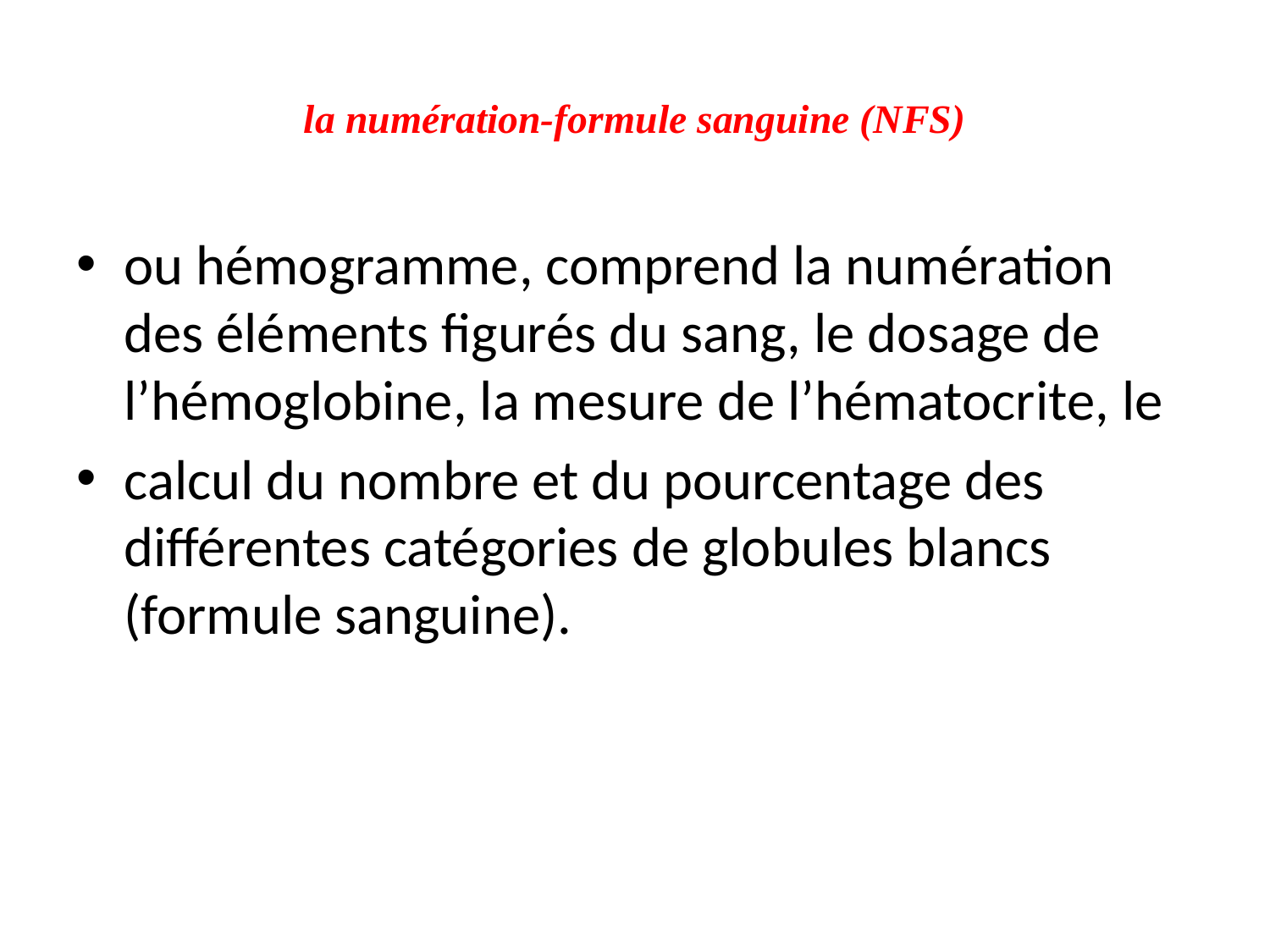

# la numération-formule sanguine (NFS)
ou hémogramme, comprend la numération des éléments figurés du sang, le dosage de l’hémoglobine, la mesure de l’hématocrite, le
calcul du nombre et du pourcentage des différentes catégories de globules blancs (formule sanguine).